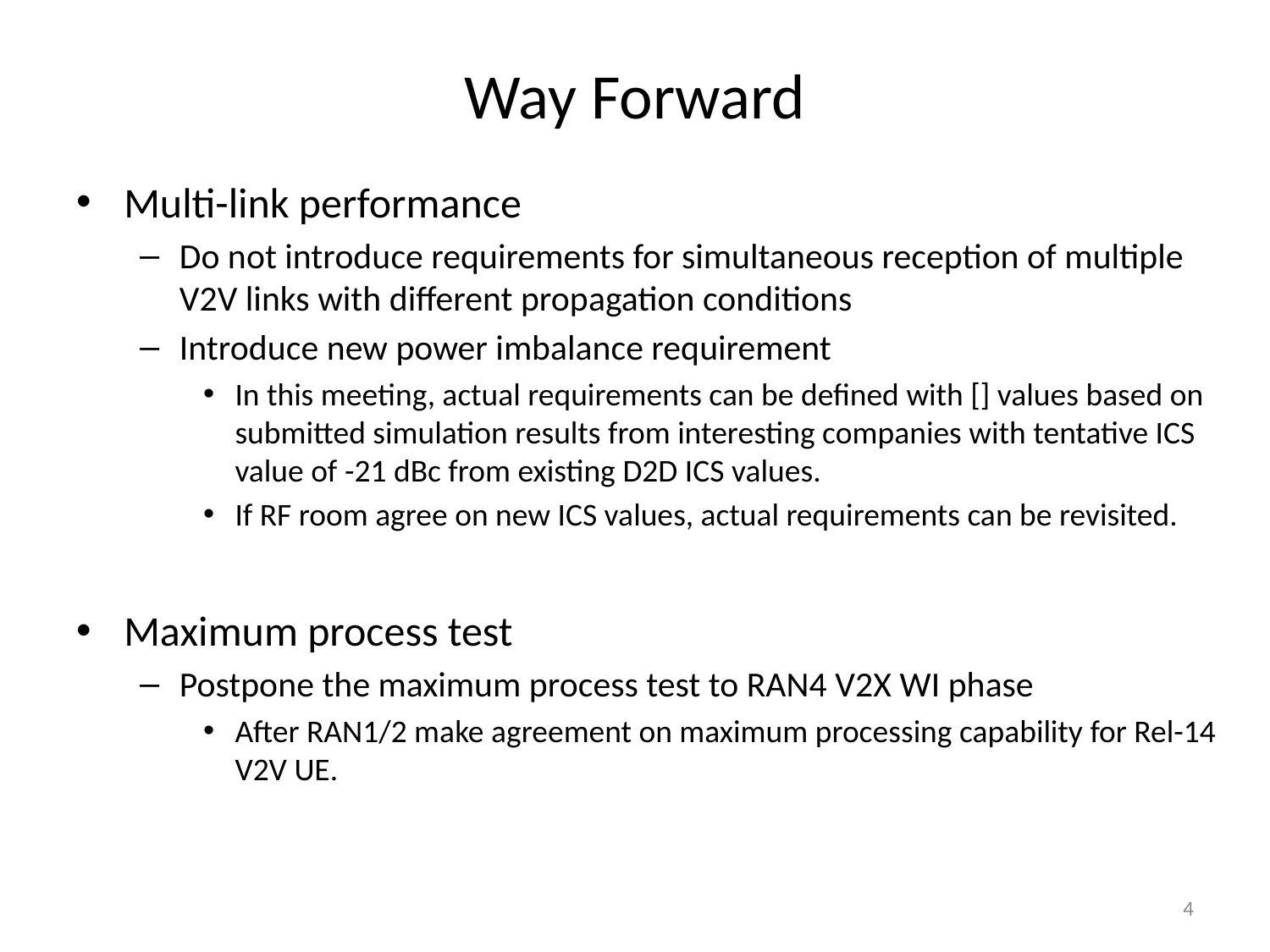

# Way Forward
Multi-link performance
Do not introduce requirements for simultaneous reception of multiple V2V links with different propagation conditions
Introduce new power imbalance requirement
In this meeting, actual requirements can be defined with [] values based on submitted simulation results from interesting companies with tentative ICS value of -21 dBc from existing D2D ICS values.
If RF room agree on new ICS values, actual requirements can be revisited.

Maximum process test
Postpone the maximum process test to RAN4 V2X WI phase
After RAN1/2 make agreement on maximum processing capability for Rel-14 V2V UE.
4